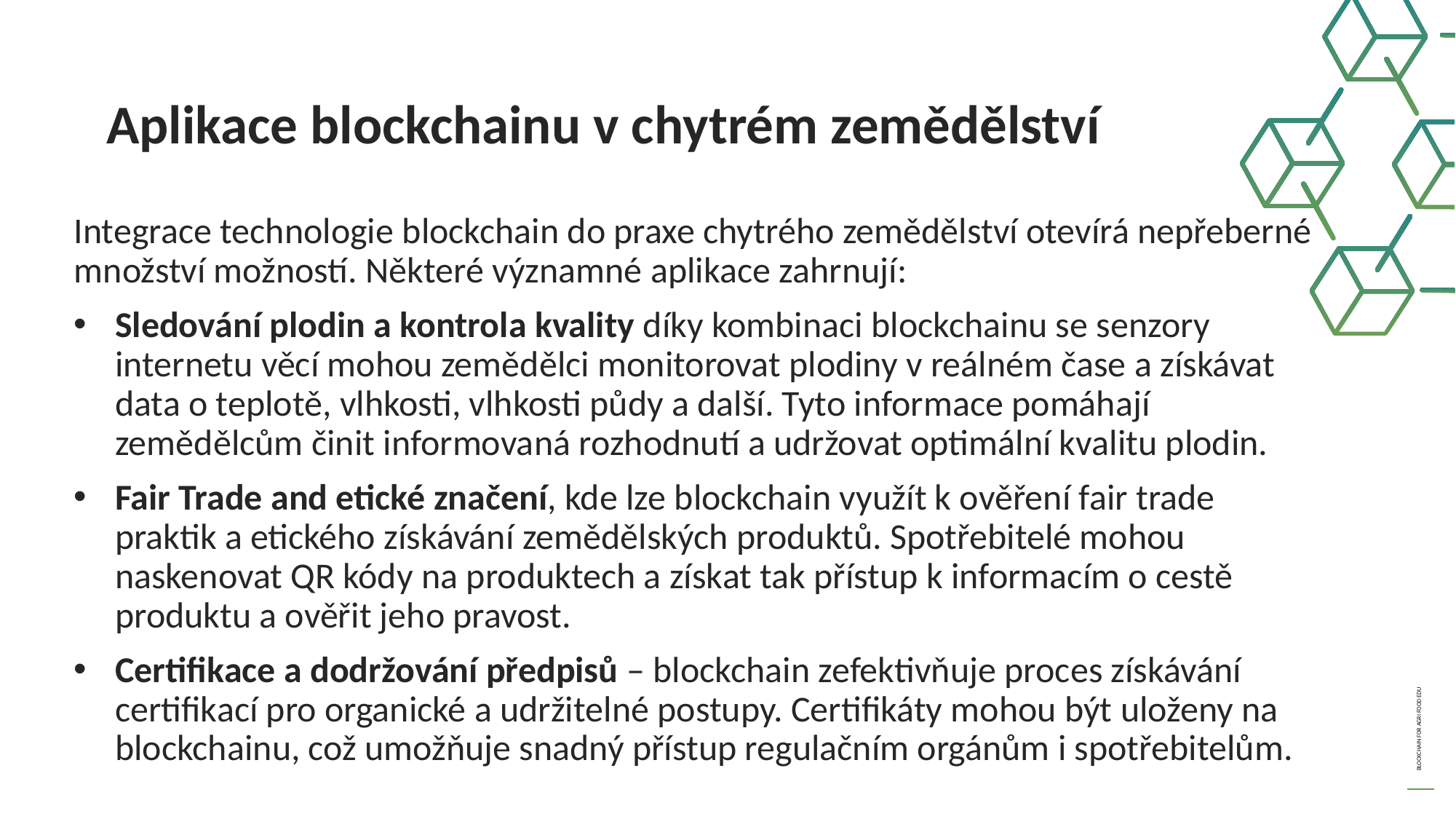

Aplikace blockchainu v chytrém zemědělství
Integrace technologie blockchain do praxe chytrého zemědělství otevírá nepřeberné množství možností. Některé významné aplikace zahrnují:
Sledování plodin a kontrola kvality díky kombinaci blockchainu se senzory internetu věcí mohou zemědělci monitorovat plodiny v reálném čase a získávat data o teplotě, vlhkosti, vlhkosti půdy a další. Tyto informace pomáhají zemědělcům činit informovaná rozhodnutí a udržovat optimální kvalitu plodin.
Fair Trade and etické značení, kde lze blockchain využít k ověření fair trade praktik a etického získávání zemědělských produktů. Spotřebitelé mohou naskenovat QR kódy na produktech a získat tak přístup k informacím o cestě produktu a ověřit jeho pravost.
Certifikace a dodržování předpisů – blockchain zefektivňuje proces získávání certifikací pro organické a udržitelné postupy. Certifikáty mohou být uloženy na blockchainu, což umožňuje snadný přístup regulačním orgánům i spotřebitelům.